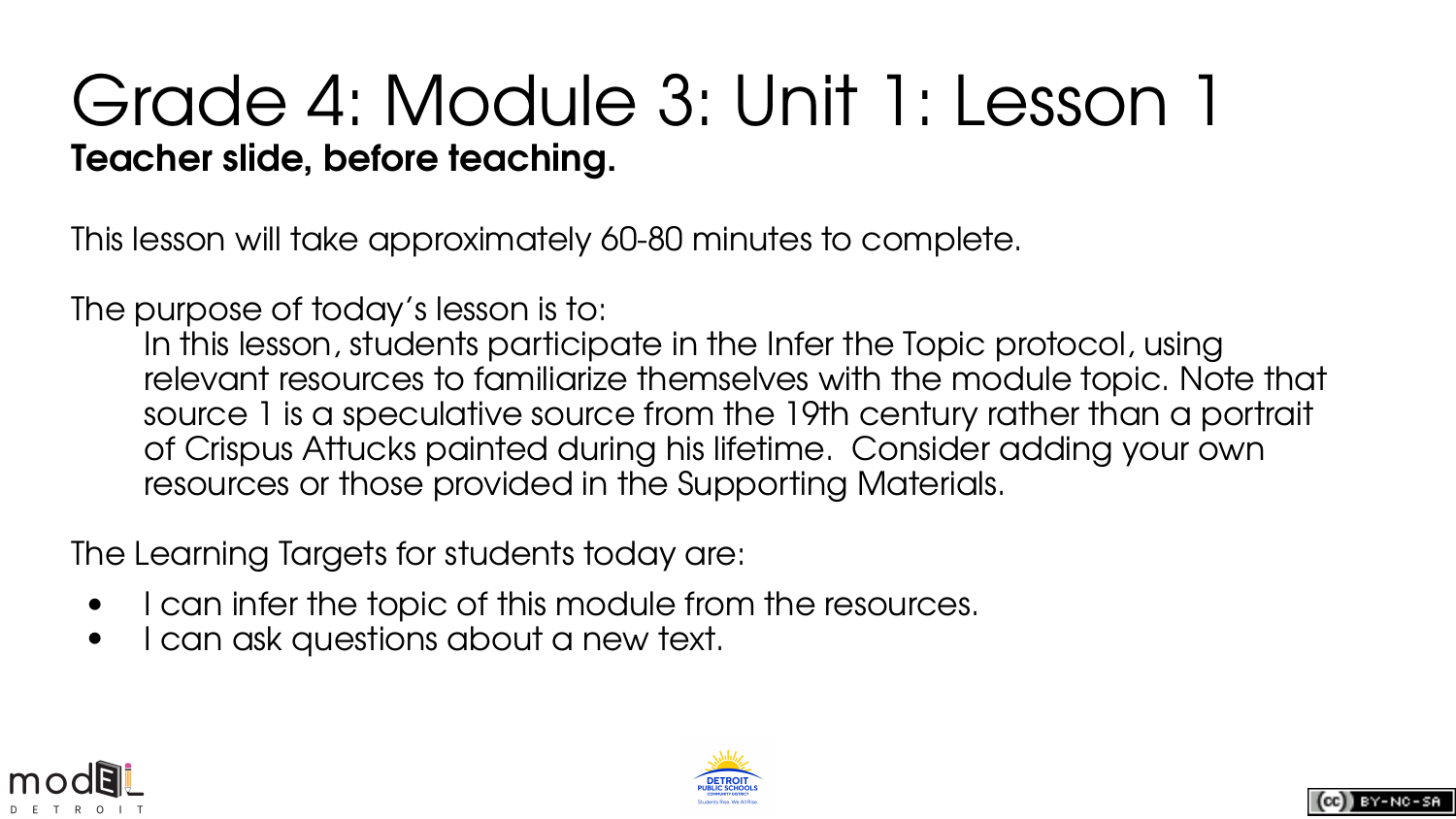

# Grade 4: Module 3: Unit 1: Lesson 1
Teacher slide, before teaching.
This lesson will take approximately 60-80 minutes to complete.

The purpose of today’s lesson is to:
In this lesson, students participate in the Infer the Topic protocol, using relevant resources to familiarize themselves with the module topic. Note that source 1 is a speculative source from the 19th century rather than a portrait of Crispus Attucks painted during his lifetime.  Consider adding your own resources or those provided in the Supporting Materials.

The Learning Targets for students today are:
I can infer the topic of this module from the resources.
I can ask questions about a new text.